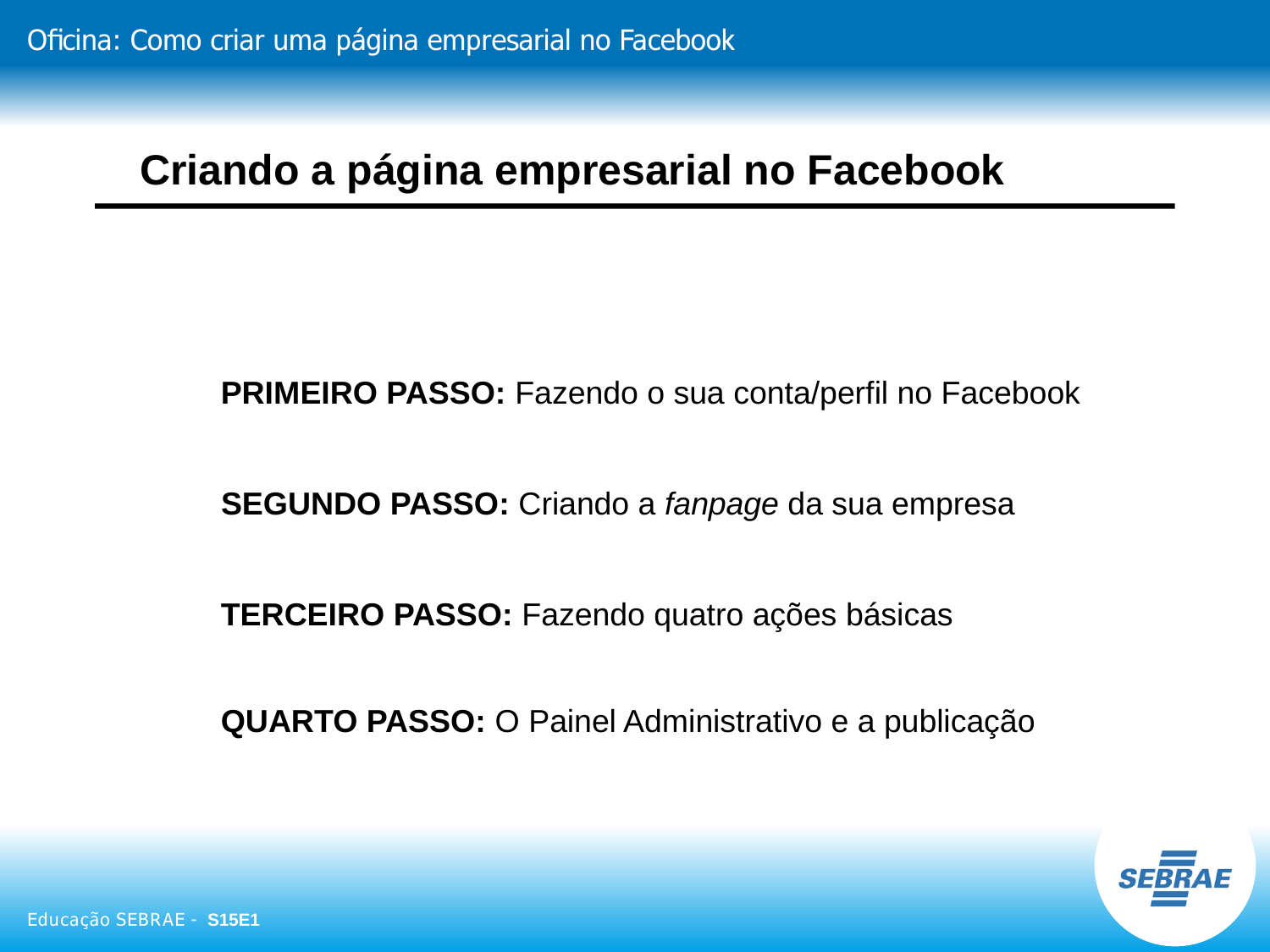

Criando a página empresarial no Facebook

PRIMEIRO PASSO: Fazendo o sua conta/perfil no Facebook
SEGUNDO PASSO: Criando a fanpage da sua empresa
TERCEIRO PASSO: Fazendo quatro ações básicas
QUARTO PASSO: O Painel Administrativo e a publicação
S15E1